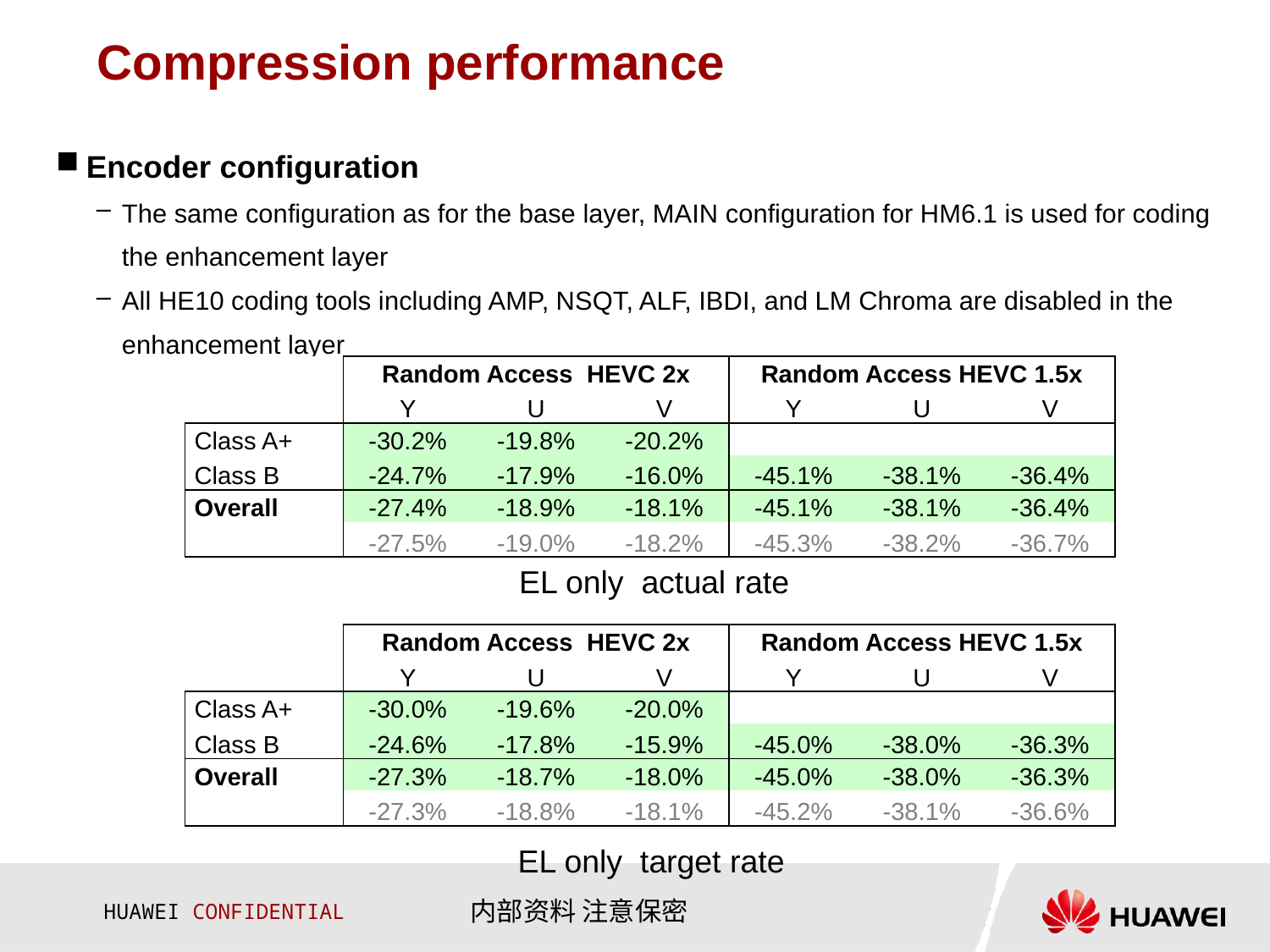

# Compression performance
Encoder configuration
The same configuration as for the base layer, MAIN configuration for HM6.1 is used for coding the enhancement layer
All HE10 coding tools including AMP, NSQT, ALF, IBDI, and LM Chroma are disabled in the enhancement layer
|  | Random Access HEVC 2x |  |  | Random Access HEVC 1.5x |  |  |
| --- | --- | --- | --- | --- | --- | --- |
|  | Y | U | V | Y | U | V |
| Class A+ | -30.2% | -19.8% | -20.2% |  |  |  |
| Class B | -24.7% | -17.9% | -16.0% | -45.1% | -38.1% | -36.4% |
| Overall | -27.4% | -18.9% | -18.1% | -45.1% | -38.1% | -36.4% |
|  | -27.5% | -19.0% | -18.2% | -45.3% | -38.2% | -36.7% |
EL only  actual rate
|  | Random Access HEVC 2x |  |  | Random Access HEVC 1.5x |  |  |
| --- | --- | --- | --- | --- | --- | --- |
|  | Y | U | V | Y | U | V |
| Class A+ | -30.0% | -19.6% | -20.0% |  |  |  |
| Class B | -24.6% | -17.8% | -15.9% | -45.0% | -38.0% | -36.3% |
| Overall | -27.3% | -18.7% | -18.0% | -45.0% | -38.0% | -36.3% |
|  | -27.3% | -18.8% | -18.1% | -45.2% | -38.1% | -36.6% |
EL only  target rate